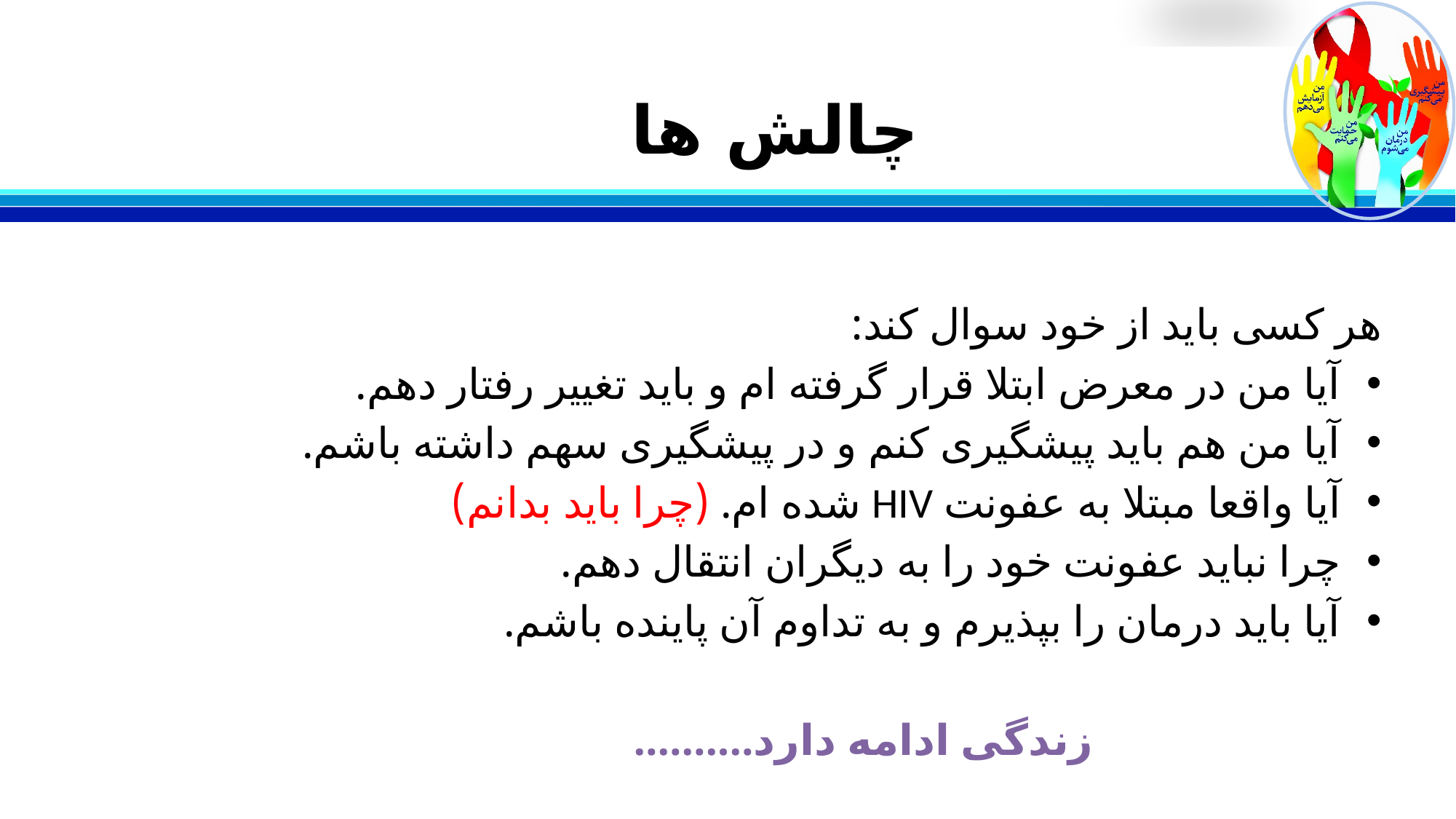

# چالش ها
هر کسی باید از خود سوال کند:
آیا من در معرض ابتلا قرار گرفته ام و باید تغییر رفتار دهم.
آیا من هم باید پیشگیری کنم و در پیشگیری سهم داشته باشم.
آیا واقعا مبتلا به عفونت HIV شده ام. (چرا باید بدانم)
چرا نباید عفونت خود را به دیگران انتقال دهم.
آیا باید درمان را بپذیرم و به تداوم آن پاینده باشم.

                          زندگی ادامه دارد..........